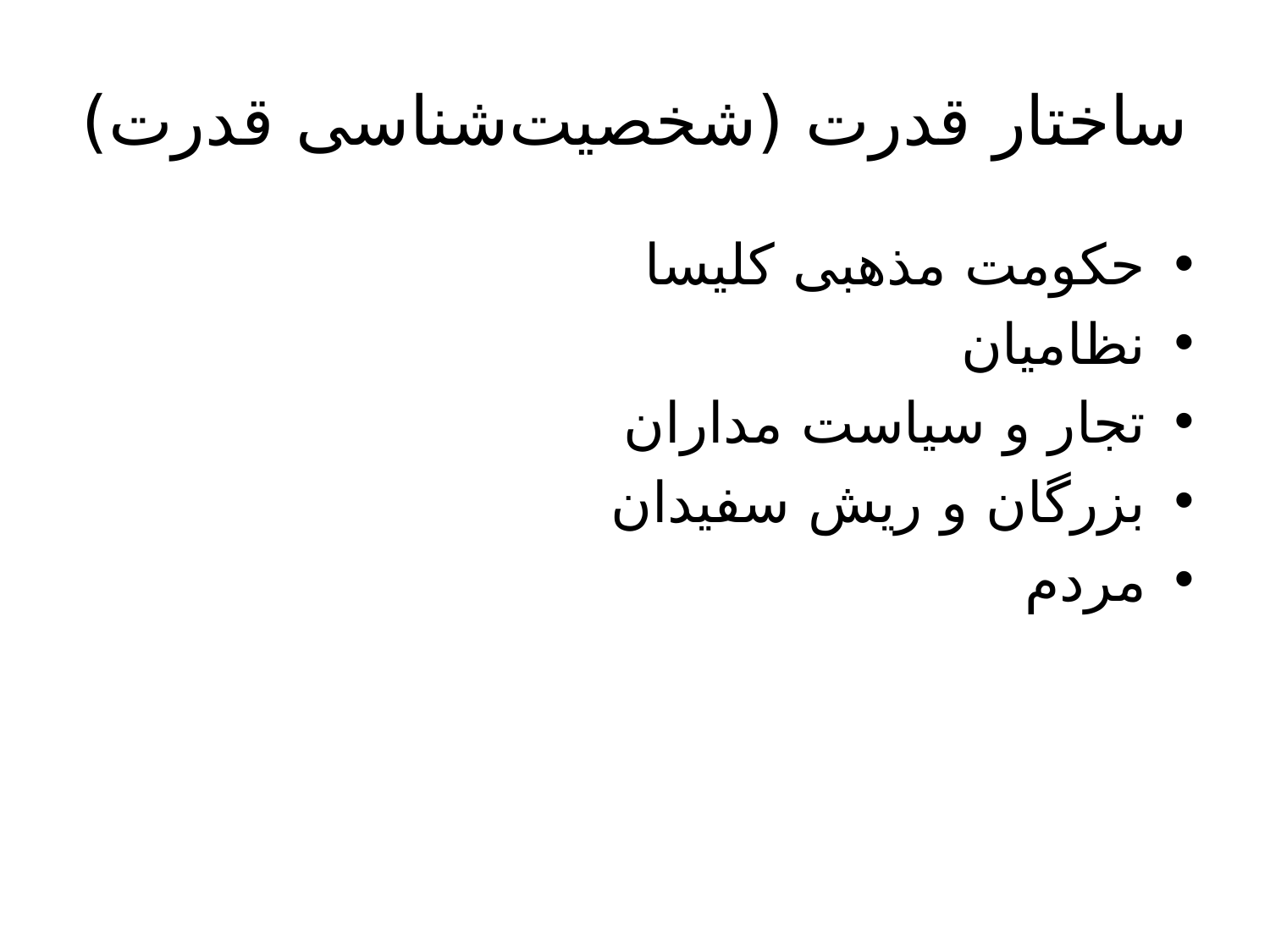

# ساختار قدرت (شخصیت‌شناسی قدرت)
حکومت مذهبی کلیسا
نظامیان
تجار و سیاست مداران
بزرگان و ریش سفیدان
مردم